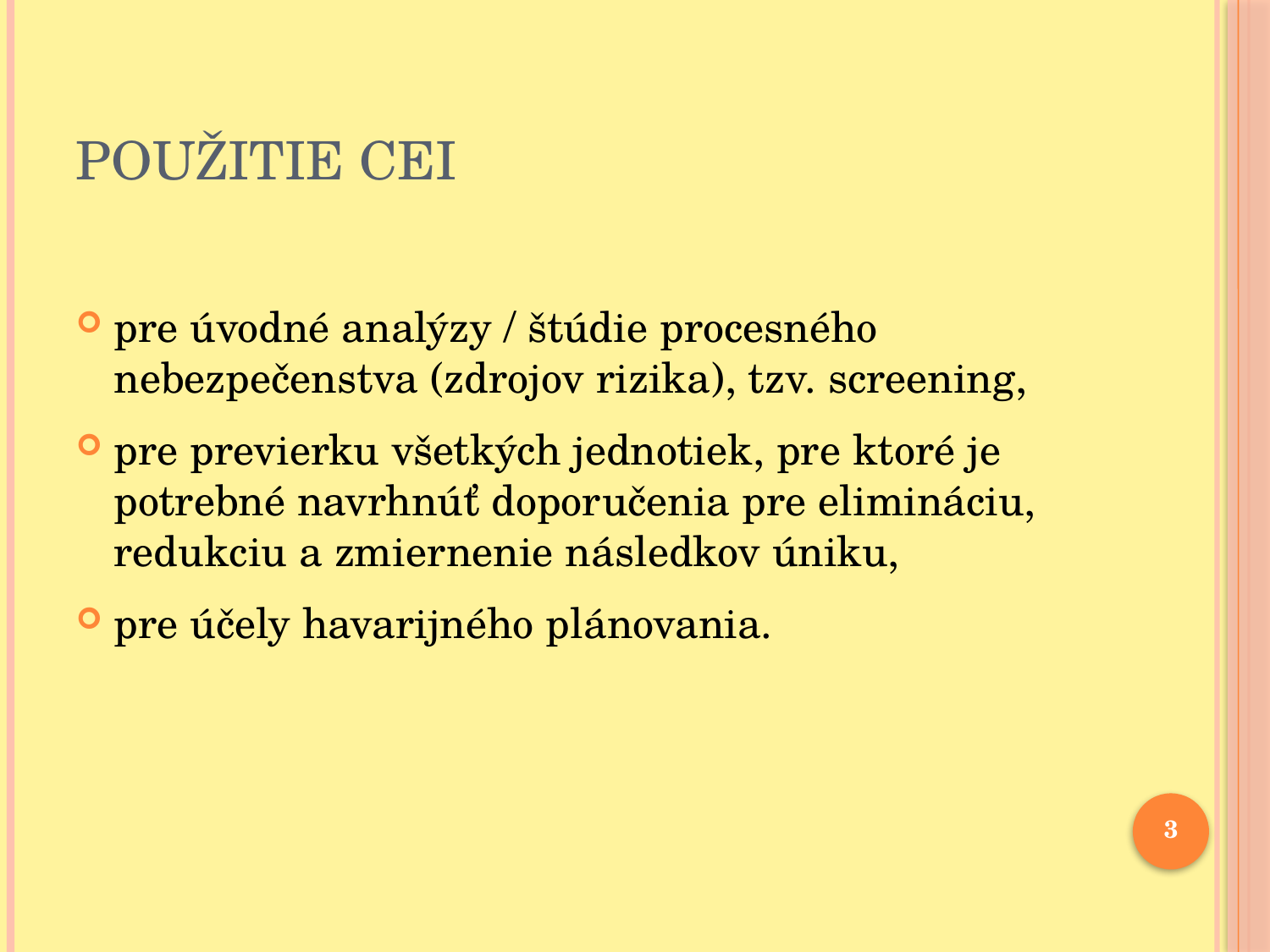

# Použitie CEI

pre úvodné analýzy / štúdie procesného nebezpečenstva (zdrojov rizika), tzv. screening,
pre previerku všetkých jednotiek, pre ktoré je potrebné navrhnúť doporučenia pre elimináciu, redukciu a zmiernenie následkov úniku,
pre účely havarijného plánovania.
3